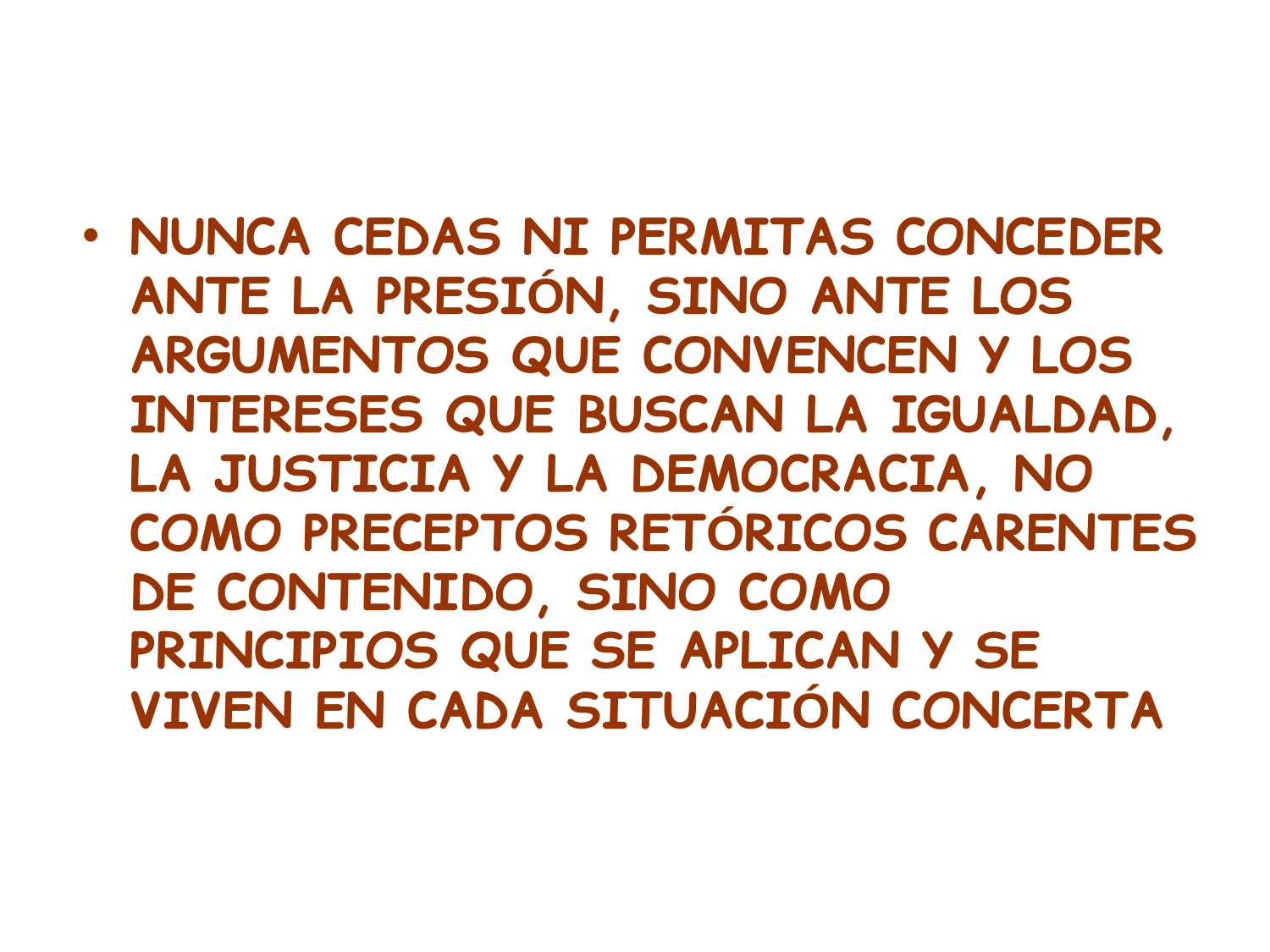

NUNCA CEDAS NI PERMITAS CONCEDER ANTE LA PRESIÓN, SINO ANTE LOS ARGUMENTOS QUE CONVENCEN Y LOS INTERESES QUE BUSCAN LA IGUALDAD, LA JUSTICIA Y LA DEMOCRACIA, NO COMO PRECEPTOS RETÓRICOS CARENTES DE CONTENIDO, SINO COMO PRINCIPIOS QUE SE APLICAN Y SE VIVEN EN CADA SITUACIÓN CONCERTA